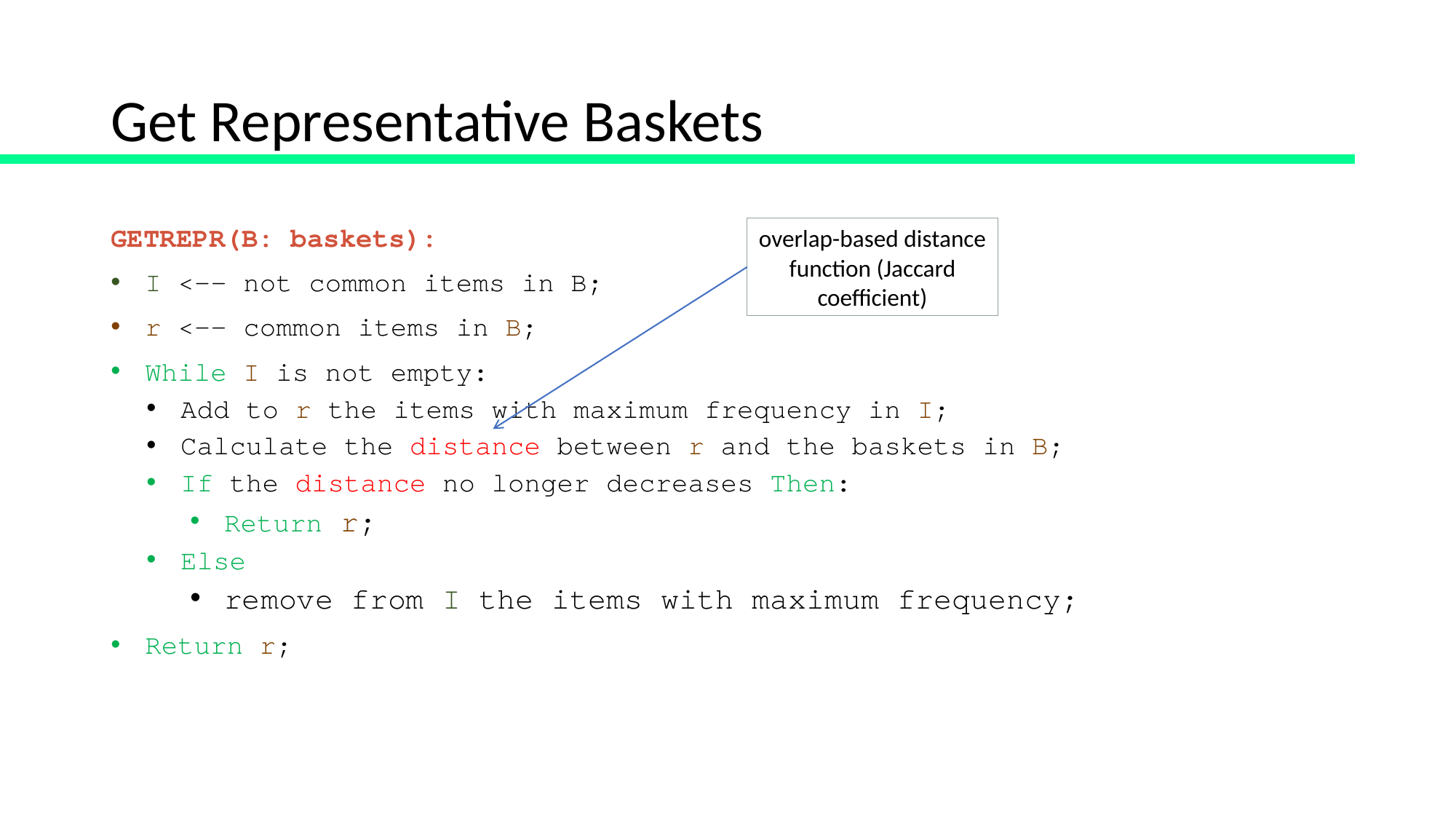

# Get Representative Baskets
GETREPR(B: baskets):
I <-- not common items in B;
r <-- common items in B;
While I is not empty:
Add to r the items with maximum frequency in I;
Calculate the distance between r and the baskets in B;
If the distance no longer decreases Then:
Return r;
Else
remove from I the items with maximum frequency;
Return r;

overlap-based distance function (Jaccard coefficient)